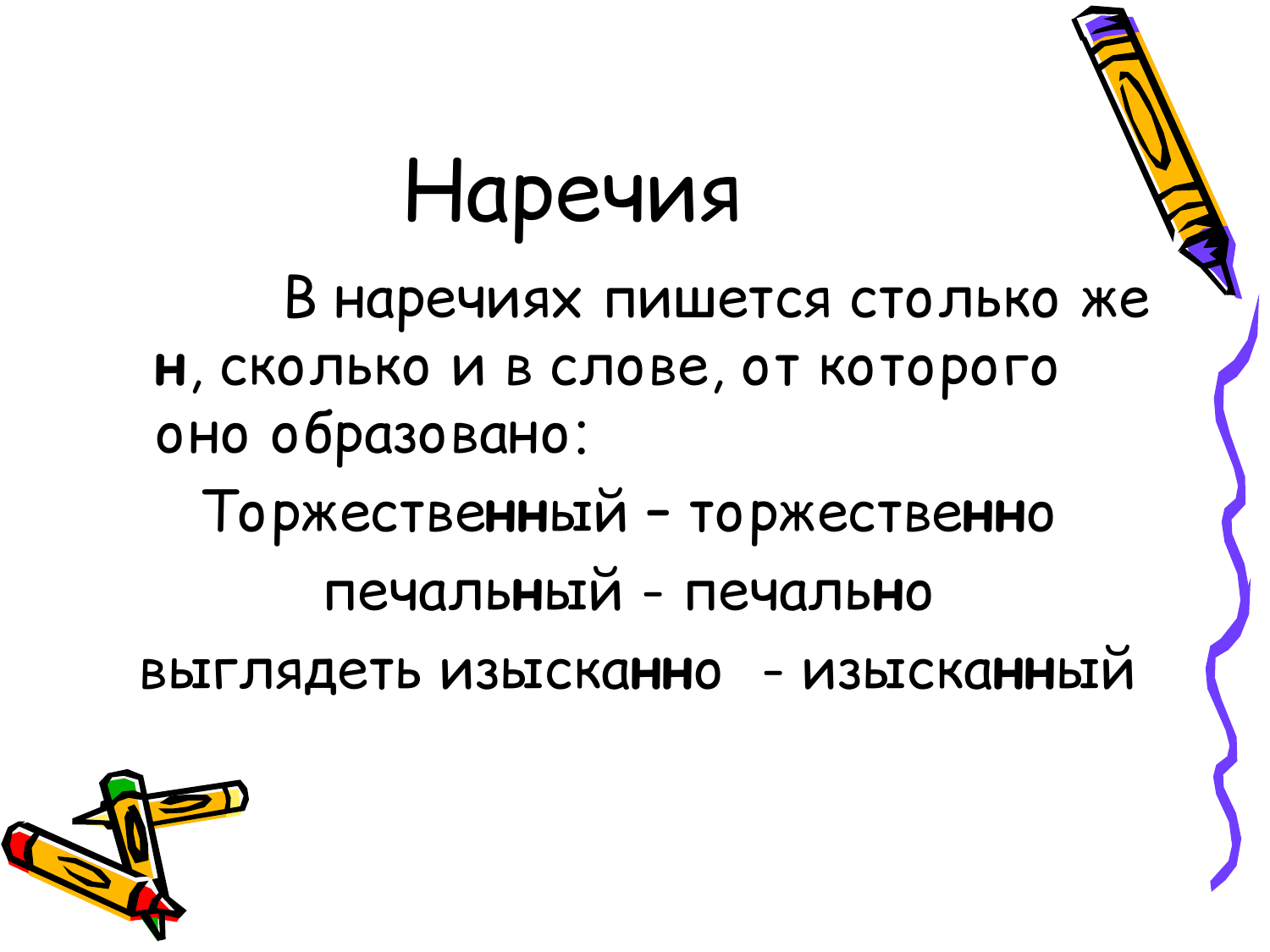

# Наречия
		В наречиях пишется столько же н, сколько и в слове, от которого оно образовано:
Торжественный – торжественно
печальный - печально
 выглядеть изысканно  - изысканный